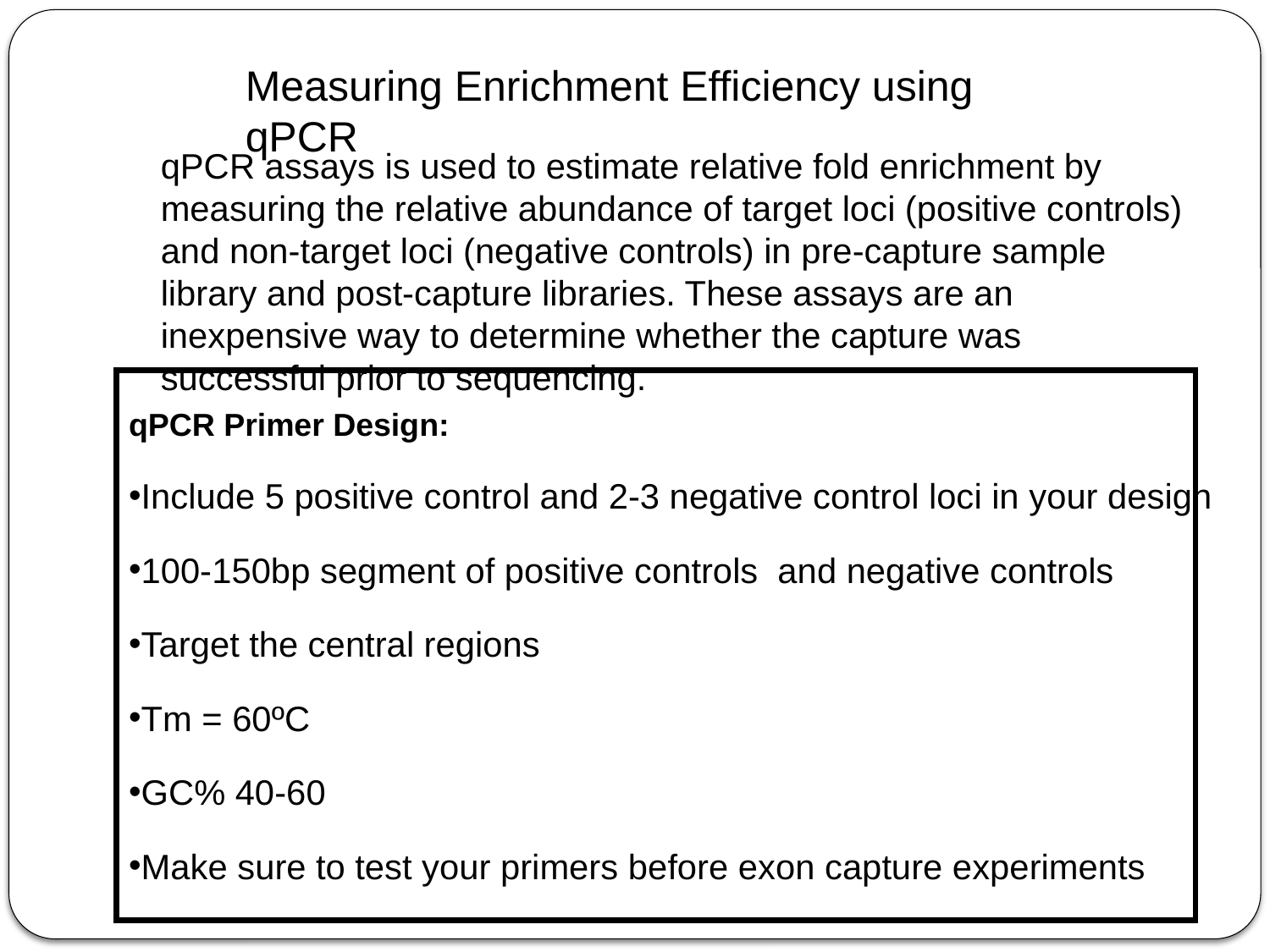

Measuring Enrichment Efficiency using qPCR
qPCR assays is used to estimate relative fold enrichment by measuring the relative abundance of target loci (positive controls) and non-target loci (negative controls) in pre-capture sample library and post-capture libraries. These assays are an inexpensive way to determine whether the capture was successful prior to sequencing.
qPCR Primer Design:
Include 5 positive control and 2-3 negative control loci in your design
100-150bp segment of positive controls  and negative controls
Target the central regions
Tm = 60ºC
GC% 40-60
Make sure to test your primers before exon capture experiments